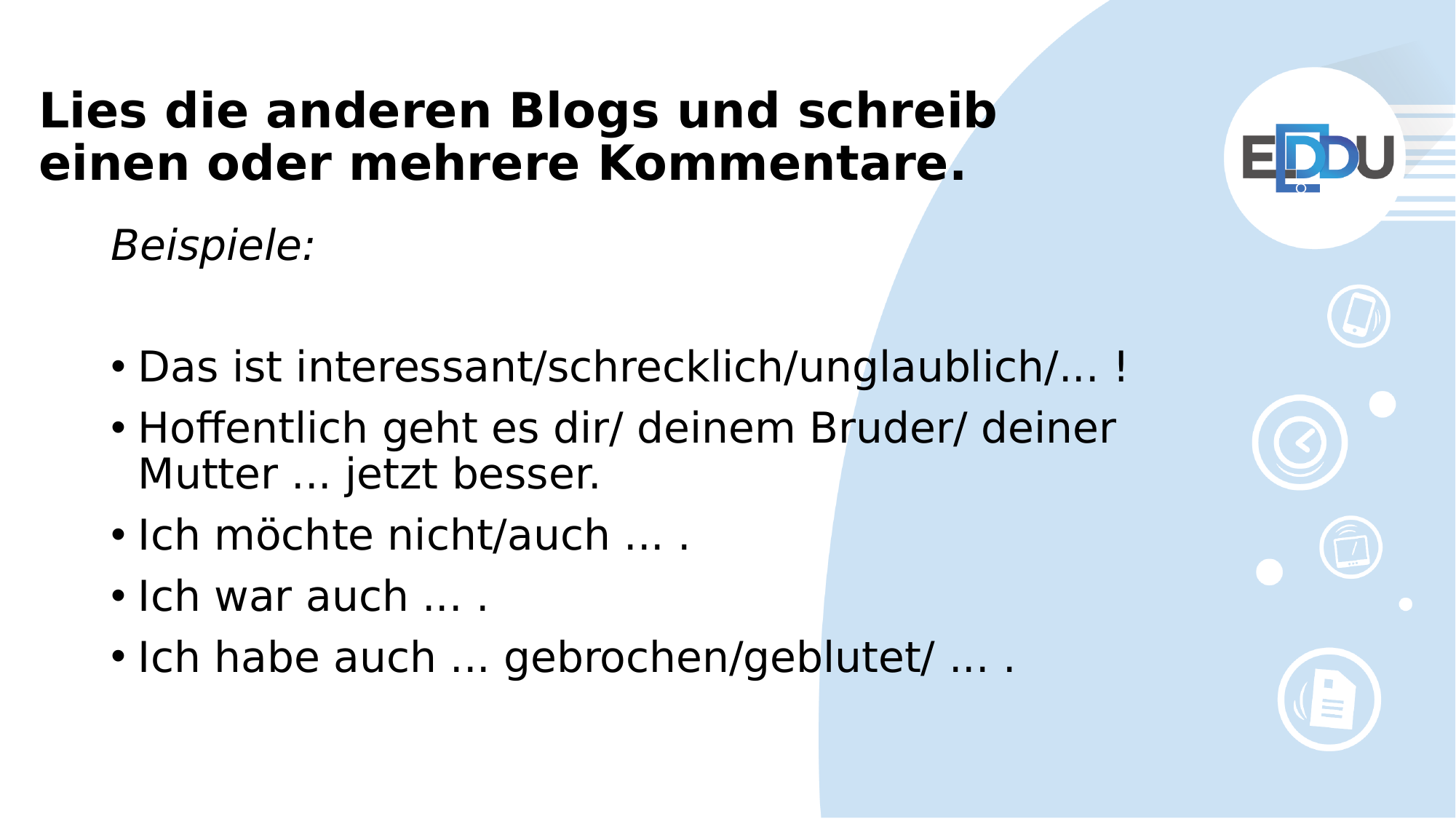

# Lies die anderen Blogs und schreib einen oder mehrere Kommentare.
Beispiele:

Das ist interessant/schrecklich/unglaublich/... !
Hoffentlich geht es dir/ deinem Bruder/ deiner Mutter ... jetzt besser.
Ich möchte nicht/auch ... .
Ich war auch ... .
Ich habe auch ... gebrochen/geblutet/ ... .